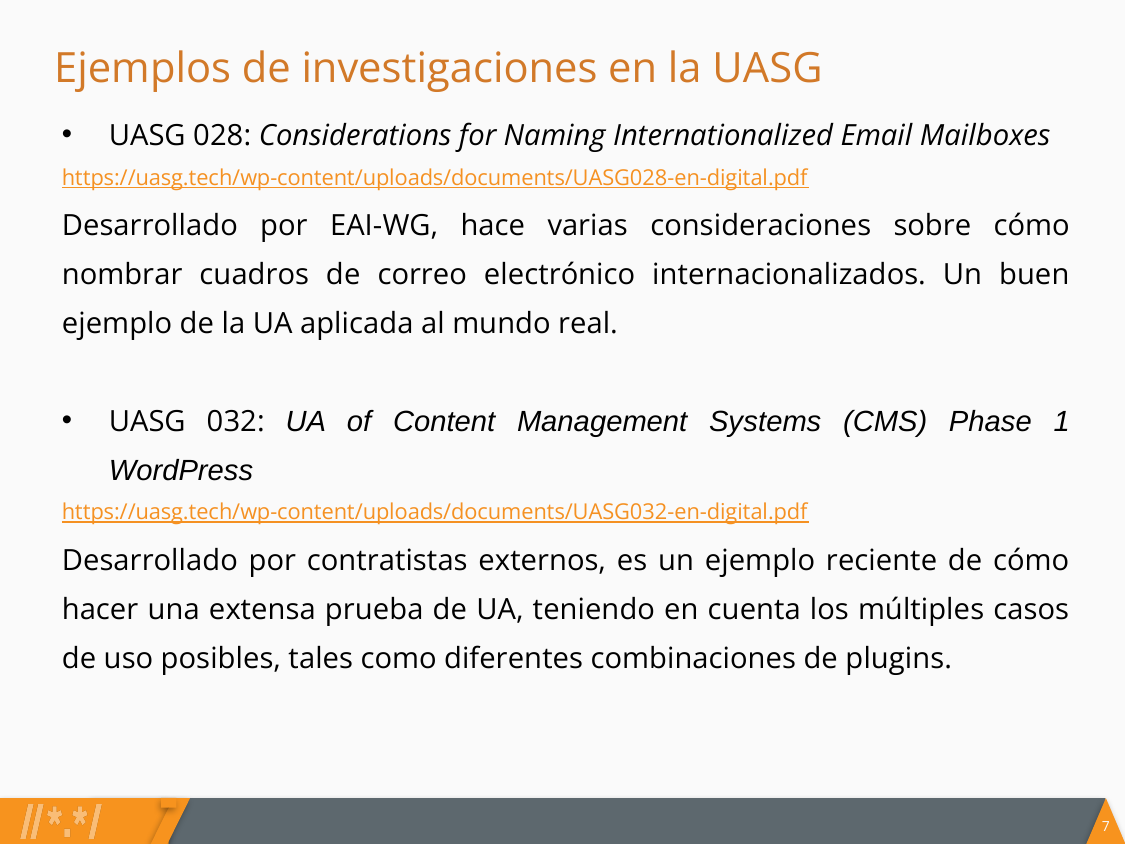

# Ejemplos de investigaciones en la UASG

UASG 028: Considerations for Naming Internationalized Email Mailboxes
https://uasg.tech/wp-content/uploads/documents/UASG028-en-digital.pdf
Desarrollado por EAI-WG, hace varias consideraciones sobre cómo nombrar cuadros de correo electrónico internacionalizados. Un buen ejemplo de la UA aplicada al mundo real.

UASG 032: UA of Content Management Systems (CMS) Phase 1 WordPress
https://uasg.tech/wp-content/uploads/documents/UASG032-en-digital.pdf
Desarrollado por contratistas externos, es un ejemplo reciente de cómo hacer una extensa prueba de UA, teniendo en cuenta los múltiples casos de uso posibles, tales como diferentes combinaciones de plugins.